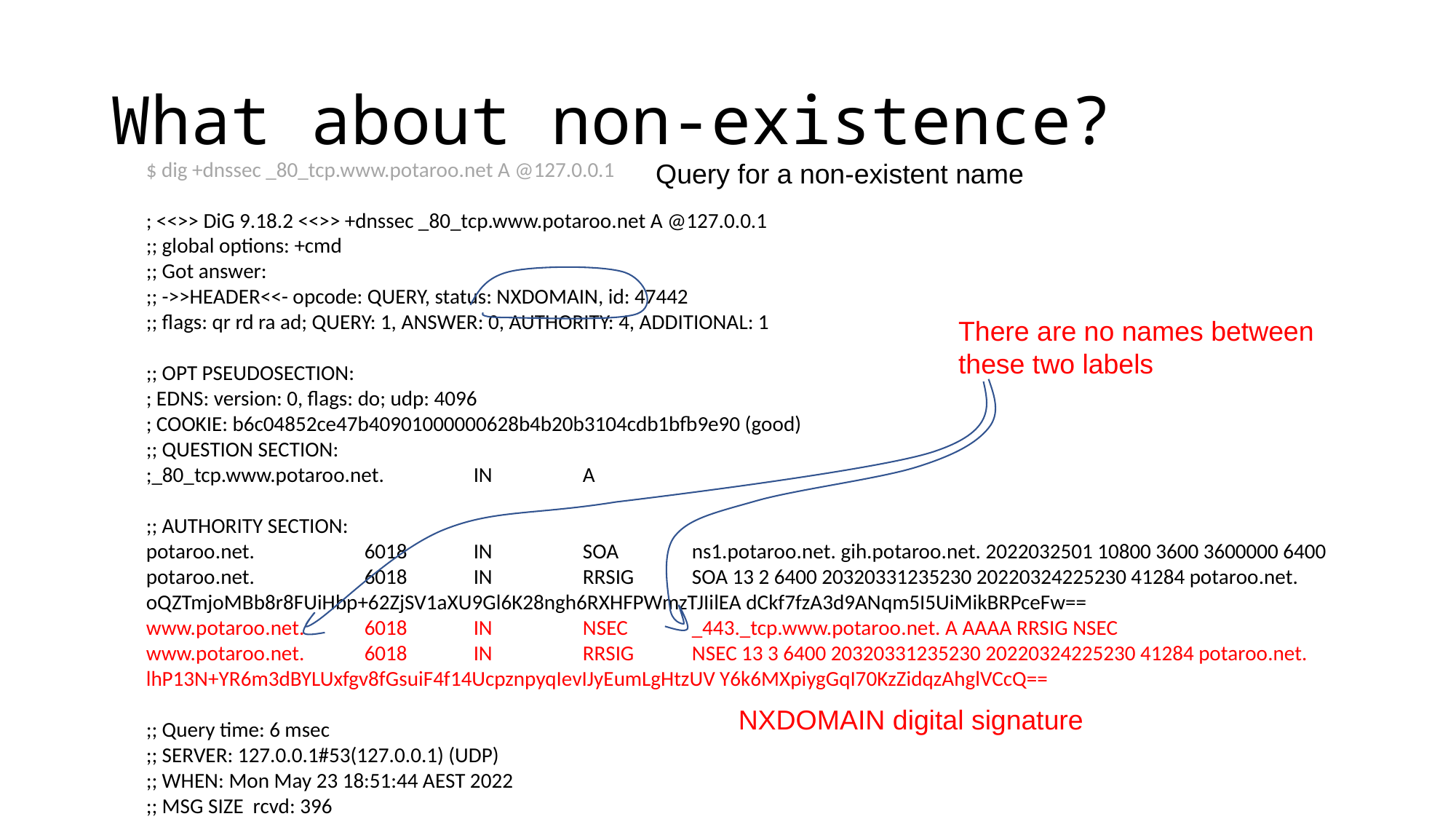

# What about non-existence?
$ dig +dnssec _80_tcp.www.potaroo.net A @127.0.0.1

; <<>> DiG 9.18.2 <<>> +dnssec _80_tcp.www.potaroo.net A @127.0.0.1
;; global options: +cmd
;; Got answer:
;; ->>HEADER<<- opcode: QUERY, status: NXDOMAIN, id: 47442
;; flags: qr rd ra ad; QUERY: 1, ANSWER: 0, AUTHORITY: 4, ADDITIONAL: 1

;; OPT PSEUDOSECTION:
; EDNS: version: 0, flags: do; udp: 4096
; COOKIE: b6c04852ce47b40901000000628b4b20b3104cdb1bfb9e90 (good)
;; QUESTION SECTION:
;_80_tcp.www.potaroo.net.	IN	A

;; AUTHORITY SECTION:
potaroo.net.		6018	IN	SOA	ns1.potaroo.net. gih.potaroo.net. 2022032501 10800 3600 3600000 6400
potaroo.net.		6018	IN	RRSIG	SOA 13 2 6400 20320331235230 20220324225230 41284 potaroo.net. oQZTmjoMBb8r8FUiHbp+62ZjSV1aXU9Gl6K28ngh6RXHFPWmzTJIilEA dCkf7fzA3d9ANqm5I5UiMikBRPceFw==
www.potaroo.net.	6018	IN	NSEC	_443._tcp.www.potaroo.net. A AAAA RRSIG NSEC
www.potaroo.net.	6018	IN	RRSIG	NSEC 13 3 6400 20320331235230 20220324225230 41284 potaroo.net. lhP13N+YR6m3dBYLUxfgv8fGsuiF4f14UcpznpyqIevIJyEumLgHtzUV Y6k6MXpiygGqI70KzZidqzAhglVCcQ==

;; Query time: 6 msec
;; SERVER: 127.0.0.1#53(127.0.0.1) (UDP)
;; WHEN: Mon May 23 18:51:44 AEST 2022
;; MSG SIZE  rcvd: 396
Query for a non-existent name

There are no names between
these two labels

NXDOMAIN digital signature